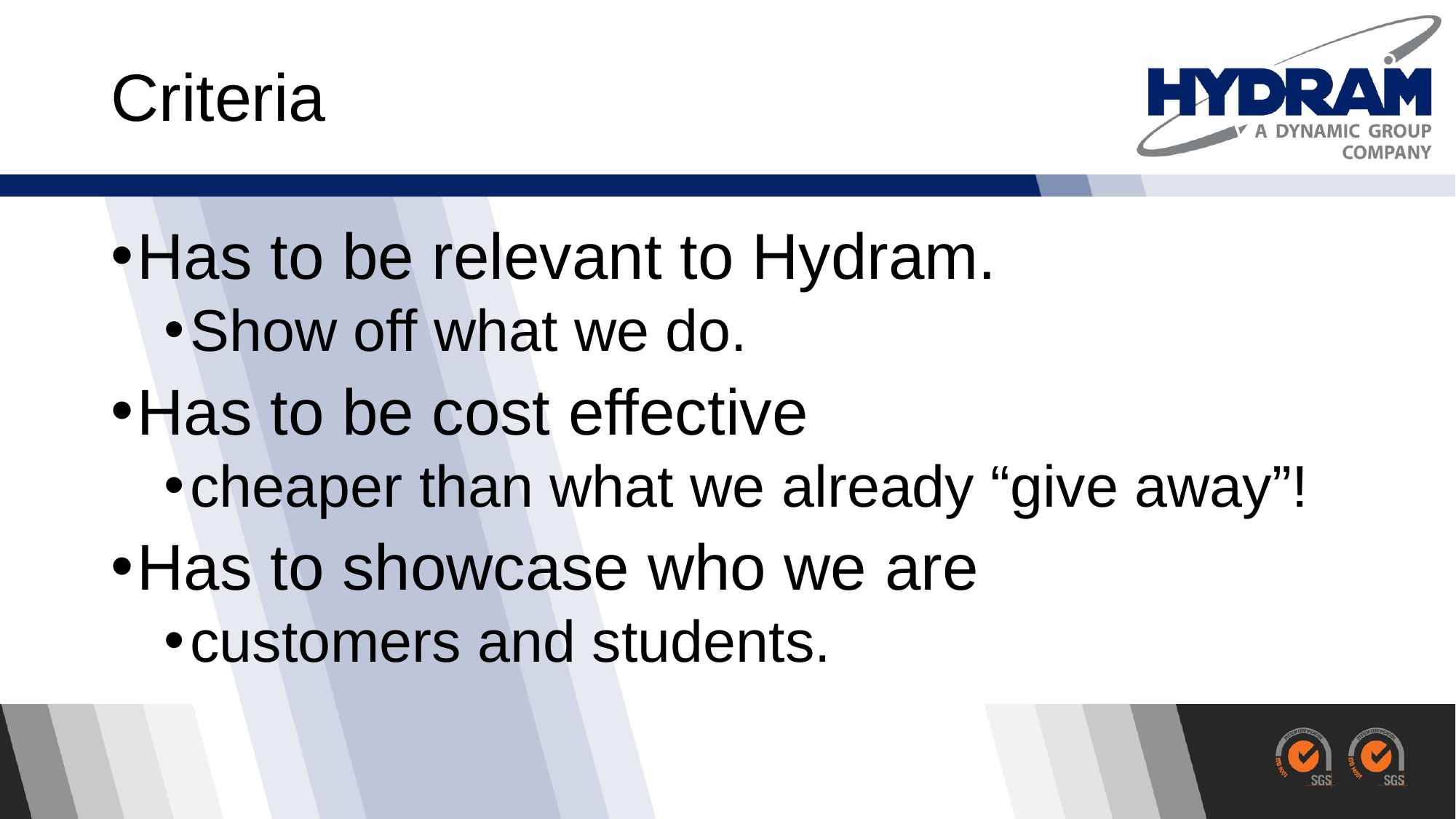

# Criteria
Has to be relevant to Hydram.
Show off what we do.
Has to be cost effective
cheaper than what we already “give away”!
Has to showcase who we are
customers and students.